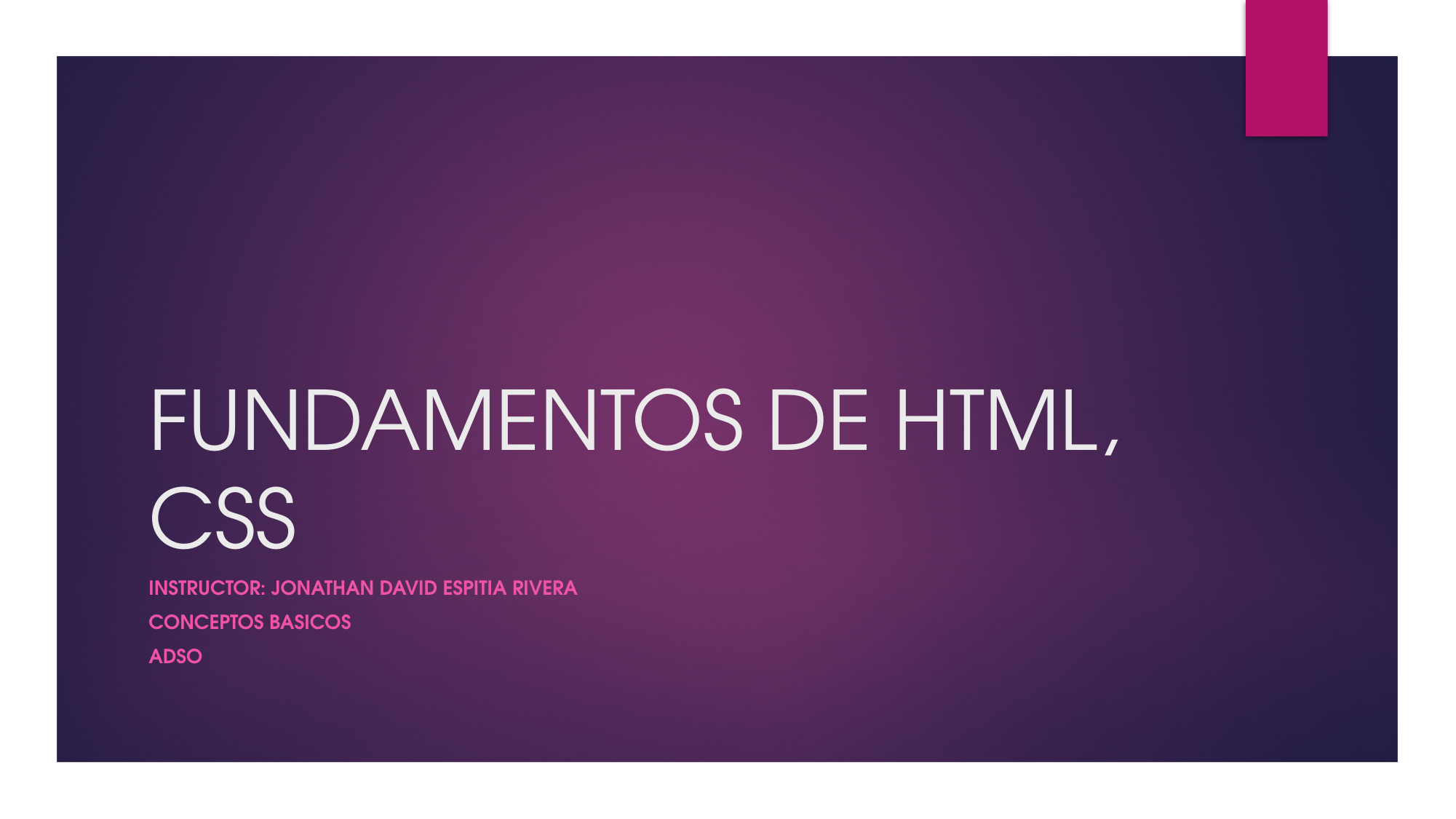

# FUNDAMENTOS DE HTML, CSS
INSTRUCTOR: JONATHAN DAVID ESPITIA RIVERA
CONCEPTOS BASICOS
ADSO